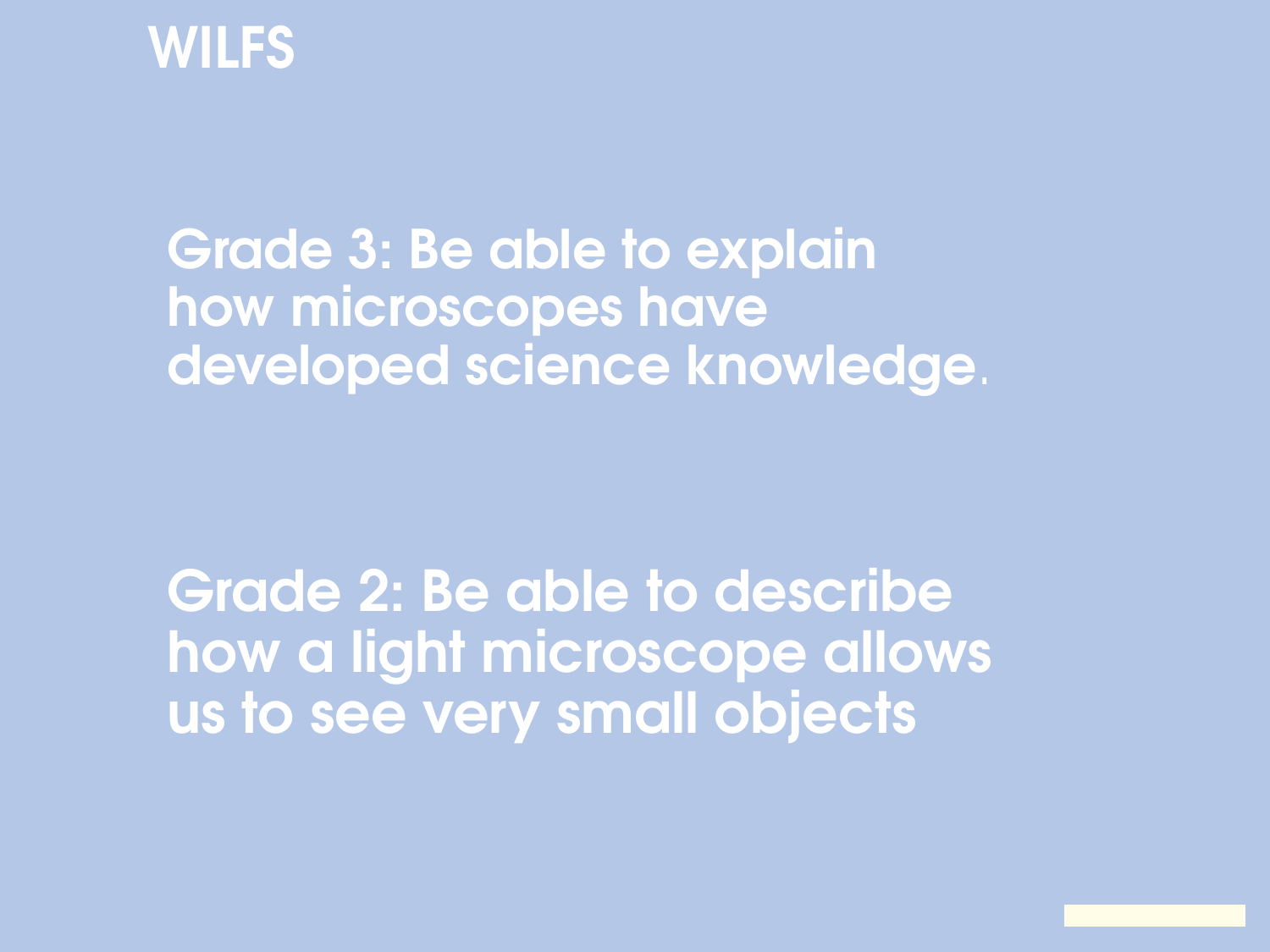

WILFS
Grade 3: Be able to explain how microscopes have developed science knowledge.
Grade 2: Be able to describe how a light microscope allows us to see very small objects